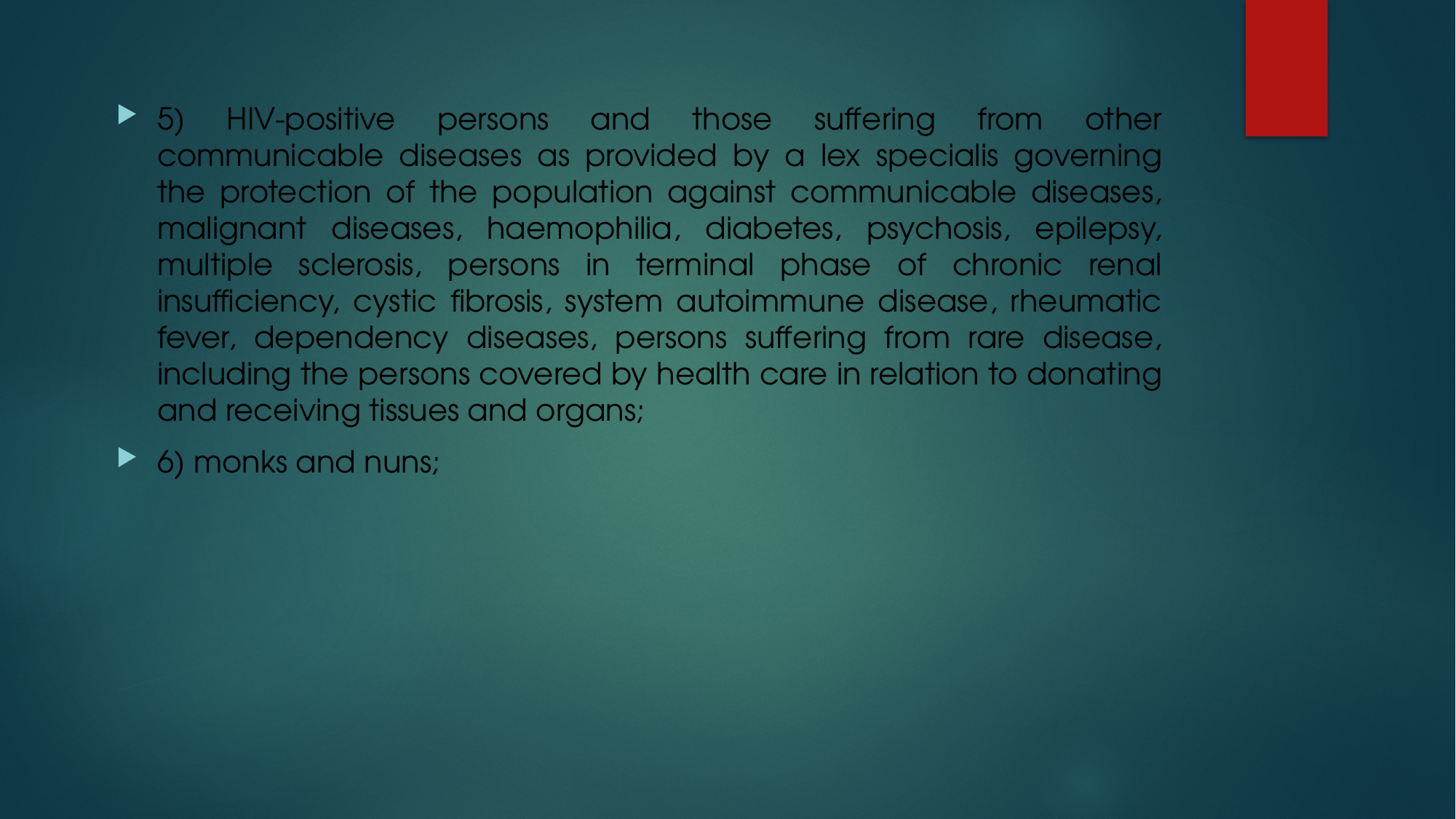

5) HIV-positive persons and those suffering from other communicable diseases as provided by a lex specialis governing the protection of the population against communicable diseases, malignant diseases, haemophilia, diabetes, psychosis, epilepsy, multiple sclerosis, persons in terminal phase of chronic renal insufficiency, cystic fibrosis, system autoimmune disease, rheumatic fever, dependency diseases, persons suffering from rare disease, including the persons covered by health care in relation to donating and receiving tissues and organs;
6) monks and nuns;